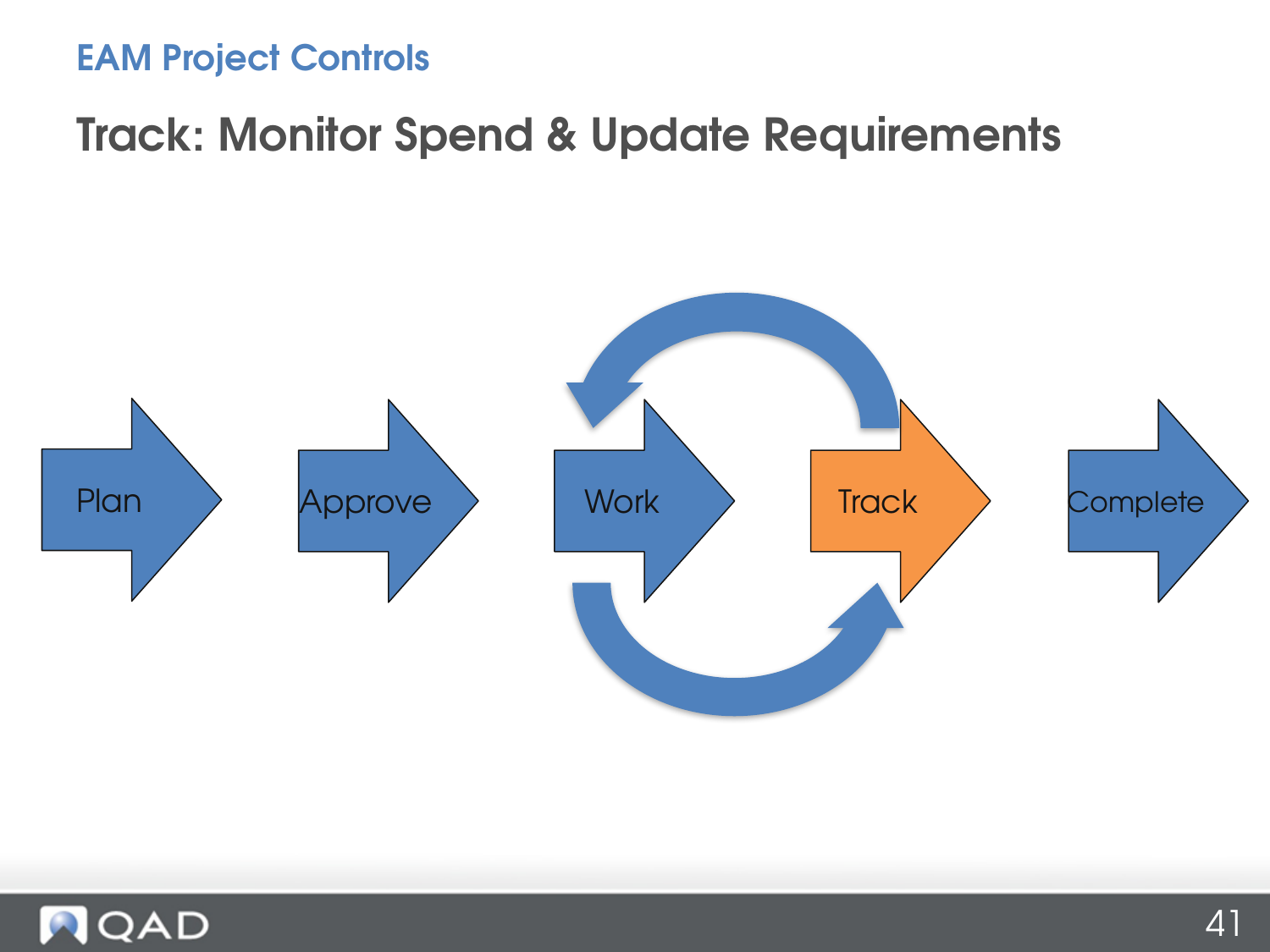

EAM Project Controls
# Track: Monitor Spend & Update Requirements

Plan
Approve
Work
Track
Complete

41